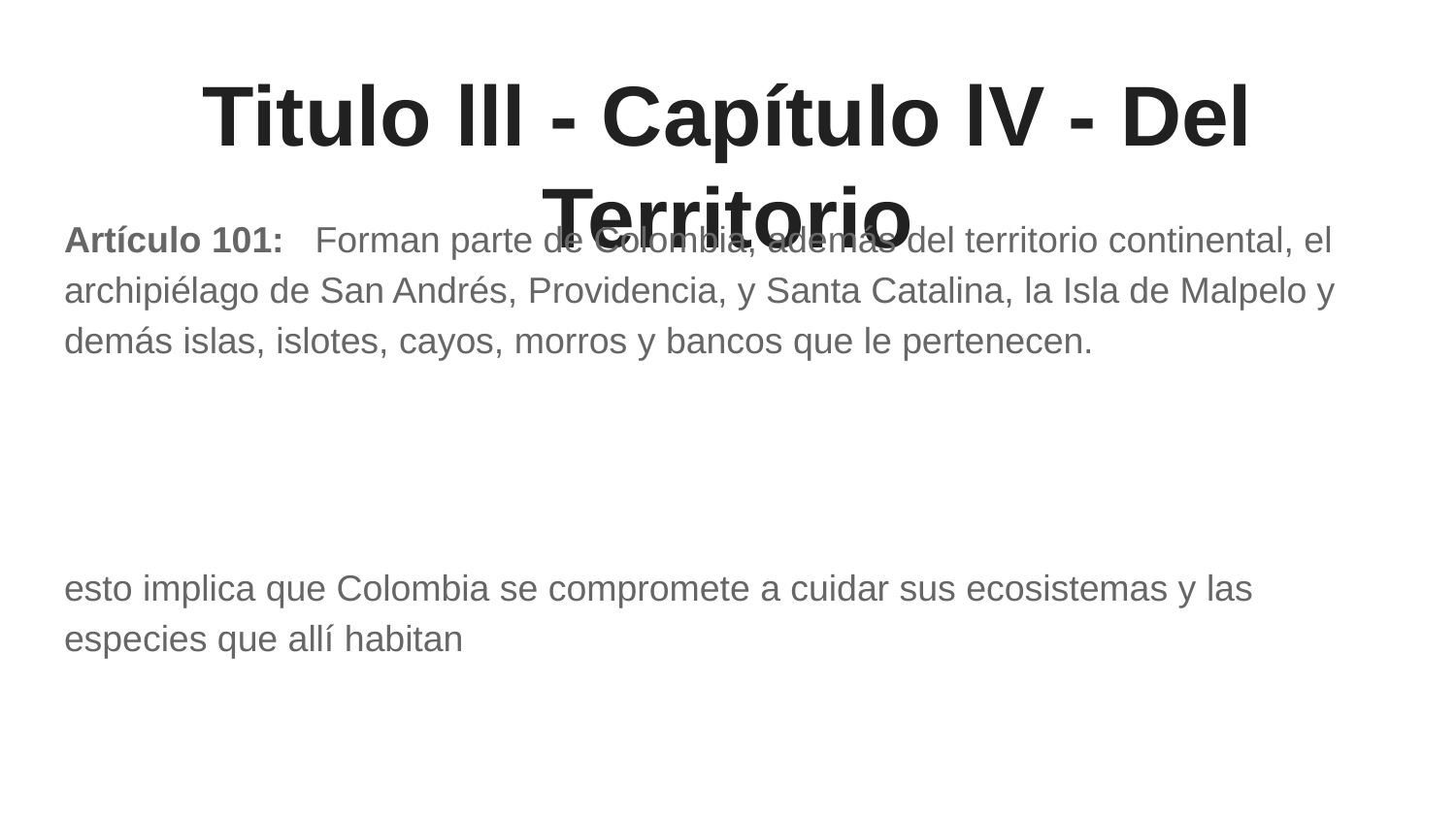

# Titulo lll - Capítulo lV - Del Territorio
Artículo 101:   Forman parte de Colombia, además del territorio continental, el archipiélago de San Andrés, Providencia, y Santa Catalina, la Isla de Malpelo y demás islas, islotes, cayos, morros y bancos que le pertenecen.

esto implica que Colombia se compromete a cuidar sus ecosistemas y las especies que allí habitan